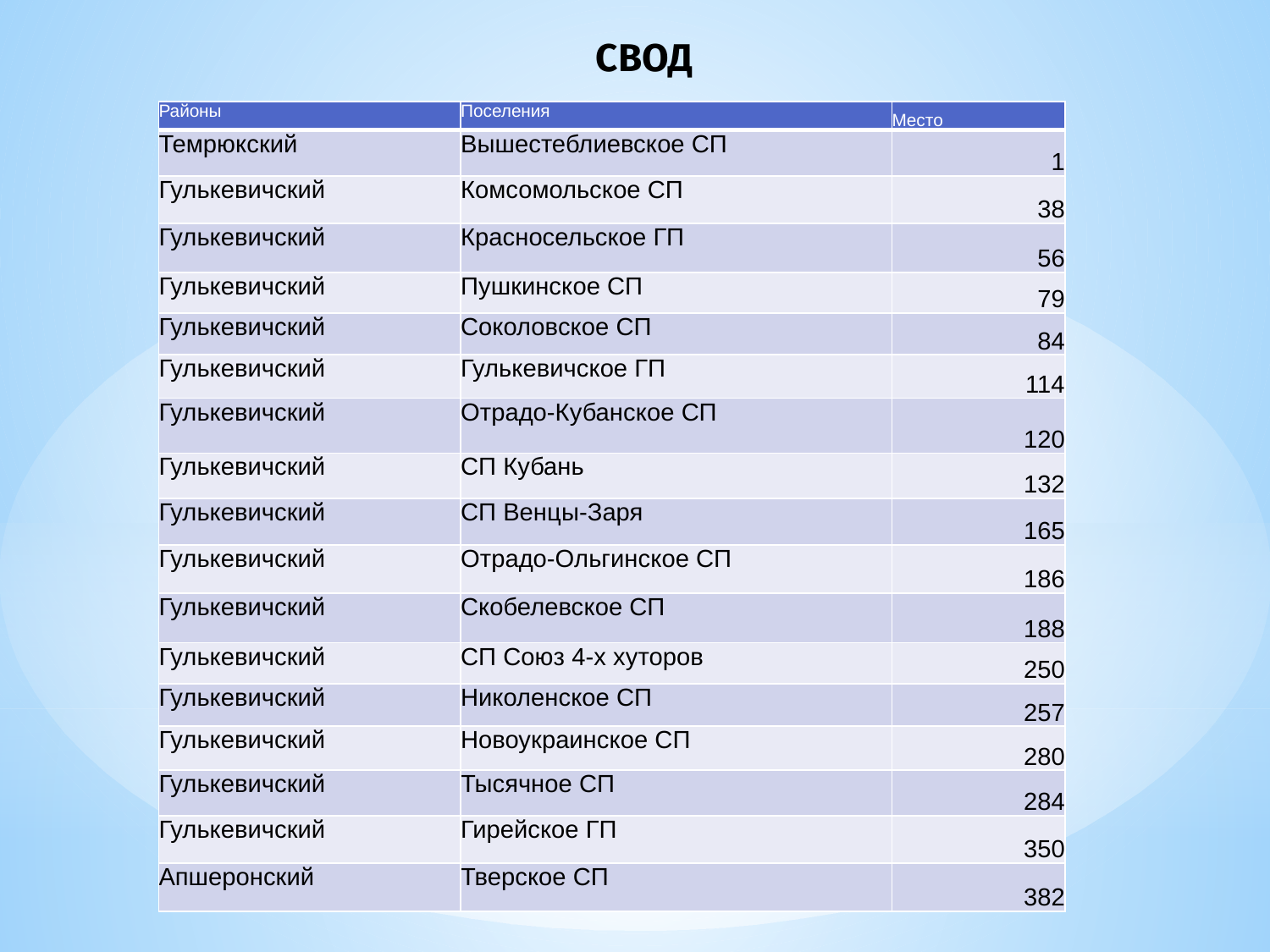

# СВОД
| Районы | Поселения | Место |
| --- | --- | --- |
| Темрюкский | Вышестеблиевское СП | 1 |
| Гулькевичский | Комсомольское СП | 38 |
| Гулькевичский | Красносельское ГП | 56 |
| Гулькевичский | Пушкинское СП | 79 |
| Гулькевичский | Соколовское СП | 84 |
| Гулькевичский | Гулькевичское ГП | 114 |
| Гулькевичский | Отрадо-Кубанское СП | 120 |
| Гулькевичский | СП Кубань | 132 |
| Гулькевичский | СП Венцы-Заря | 165 |
| Гулькевичский | Отрадо-Ольгинское СП | 186 |
| Гулькевичский | Скобелевское СП | 188 |
| Гулькевичский | СП Союз 4-х хуторов | 250 |
| Гулькевичский | Николенское СП | 257 |
| Гулькевичский | Новоукраинское СП | 280 |
| Гулькевичский | Тысячное СП | 284 |
| Гулькевичский | Гирейское ГП | 350 |
| Апшеронский | Тверское СП | 382 |

[unsupported chart]